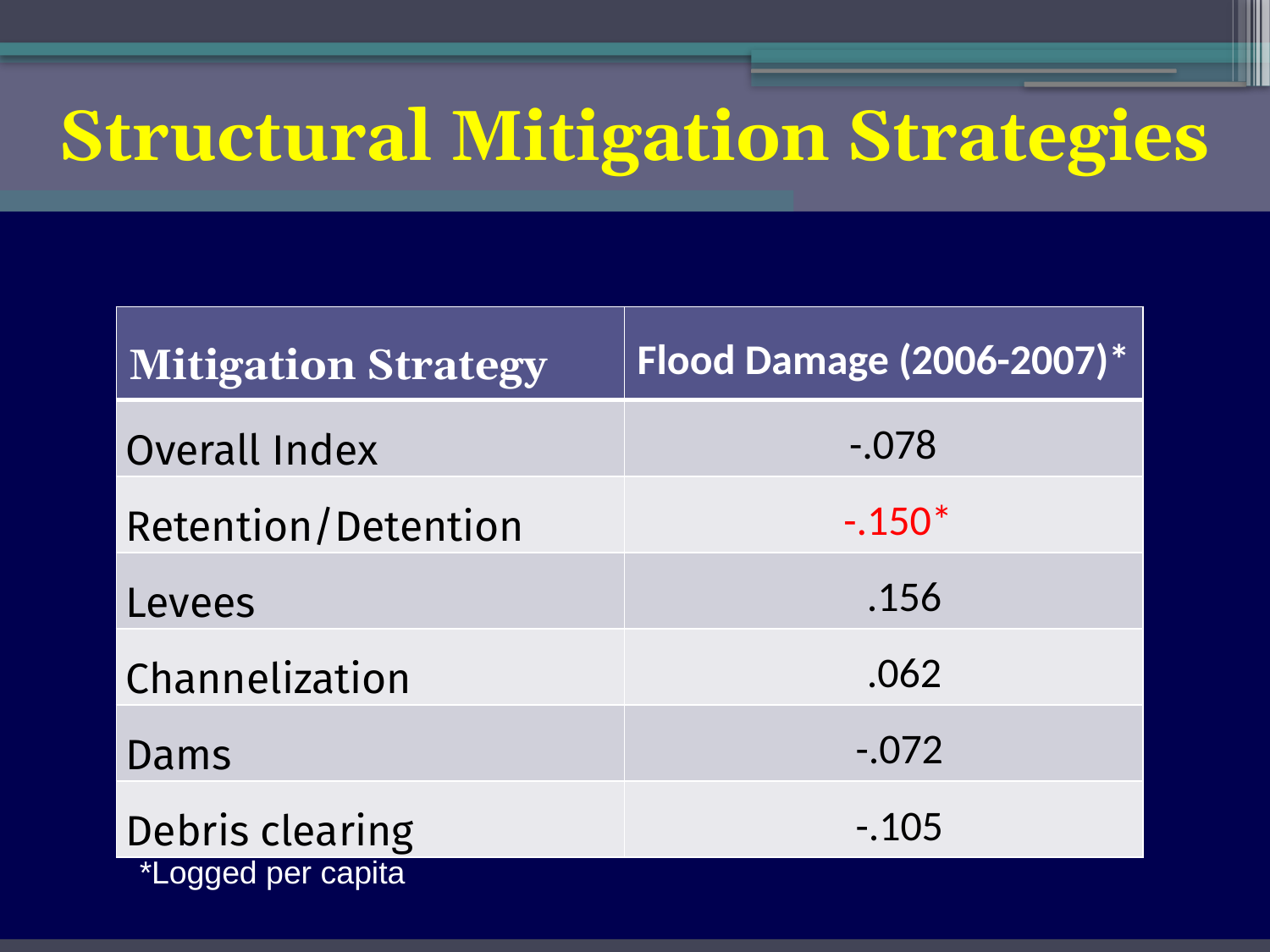

# Structural Mitigation Strategies
| Mitigation Strategy | Flood Damage (2006-2007)\* |
| --- | --- |
| Overall Index | -.078 |
| Retention/Detention | -.150\* |
| Levees | .156 |
| Channelization | .062 |
| Dams | -.072 |
| Debris clearing | -.105 |
*Logged per capita